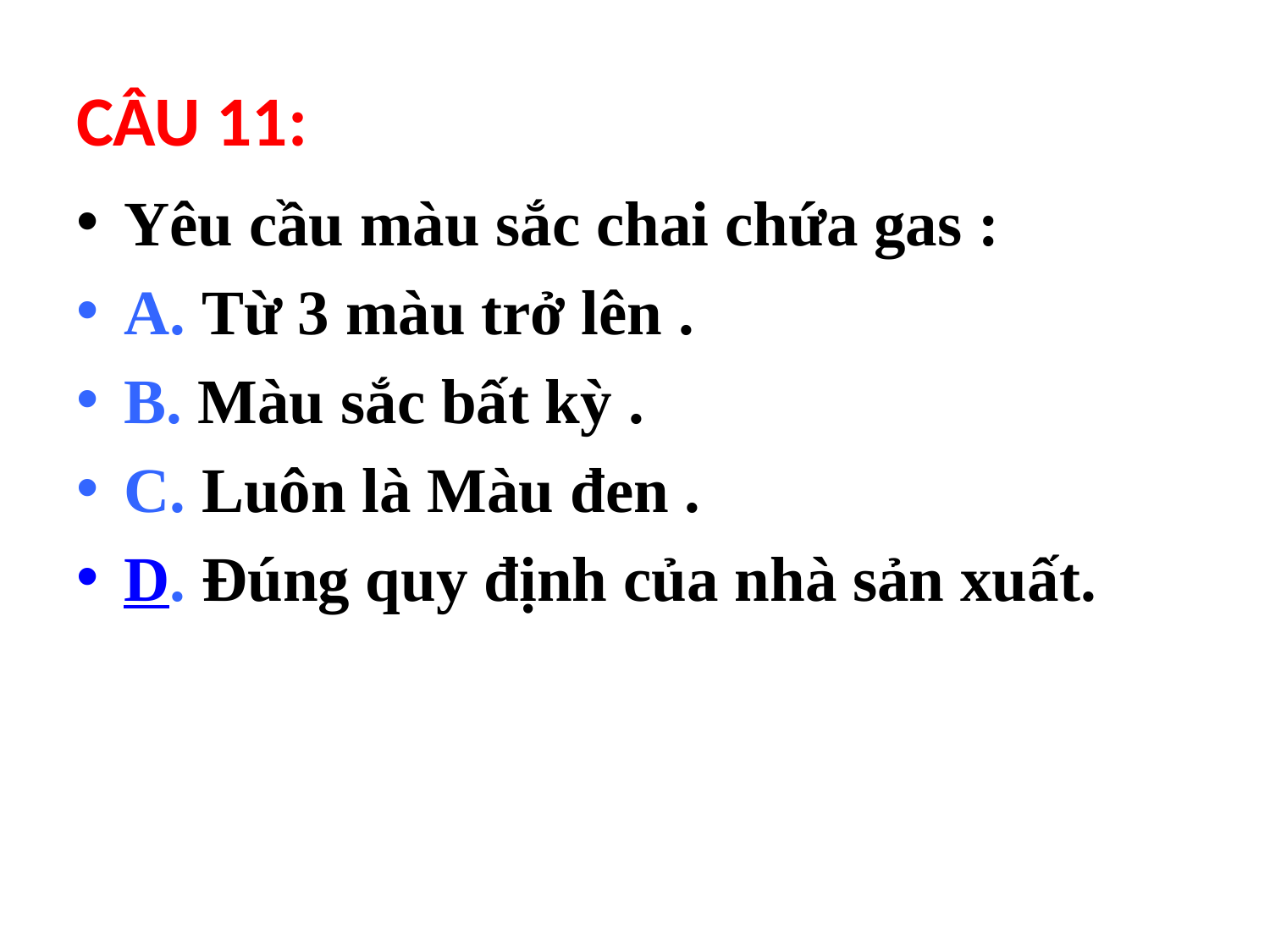

# CÂU 11:
Yêu cầu màu sắc chai chứa gas :
A. Từ 3 màu trở lên .
B. Màu sắc bất kỳ .
C. Luôn là Màu đen .
D. Đúng quy định của nhà sản xuất.